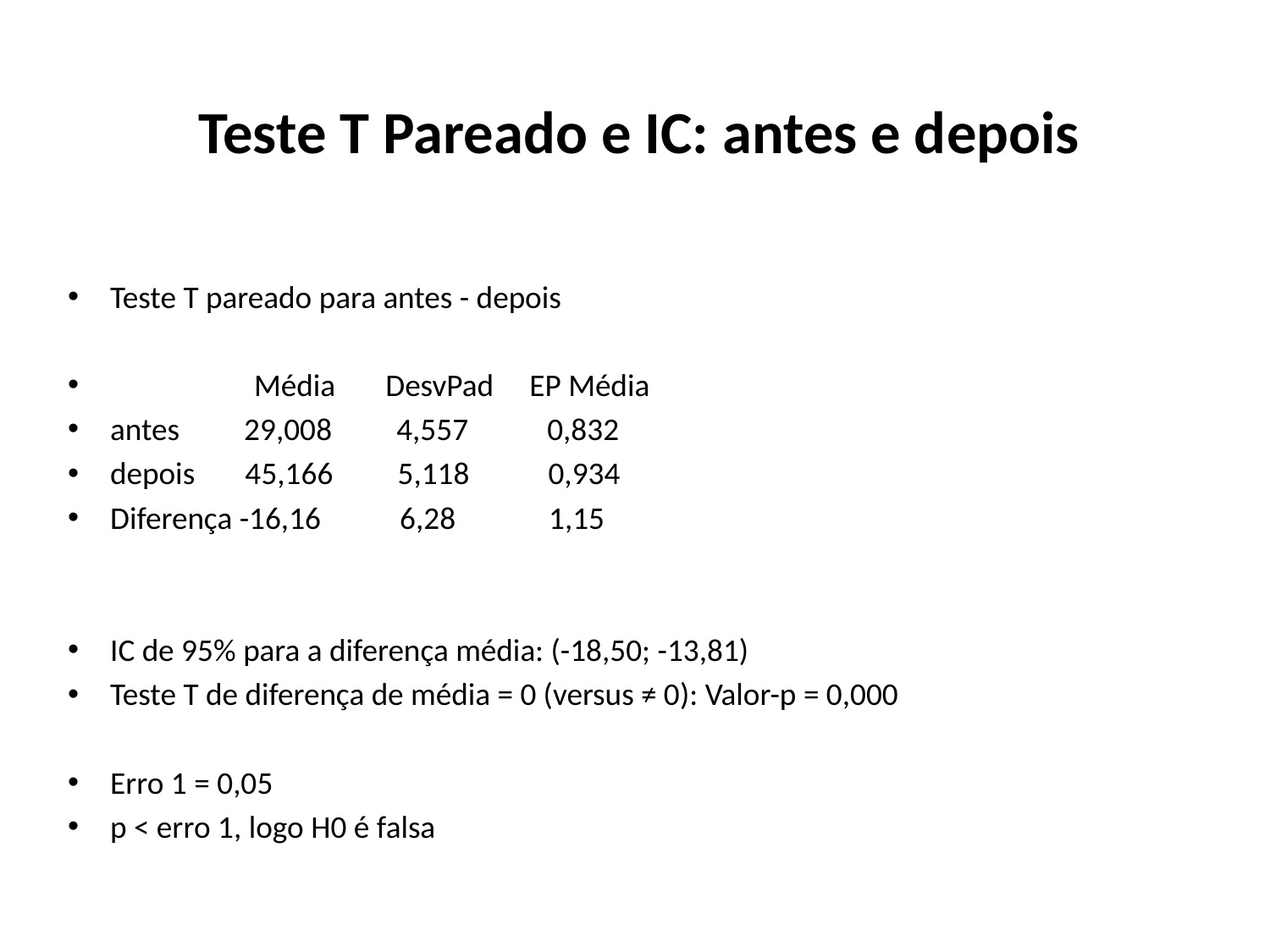

# Teste T Pareado e IC: antes e depois

Teste T pareado para antes - depois

                    Média       DesvPad     EP Média
antes         29,008         4,557           0,832
depois       45,166         5,118           0,934
Diferença -16,16           6,28             1,15

IC de 95% para a diferença média: (-18,50; -13,81)
Teste T de diferença de média = 0 (versus ≠ 0): Valor-p = 0,000

Erro 1 = 0,05
p < erro 1, logo H0 é falsa